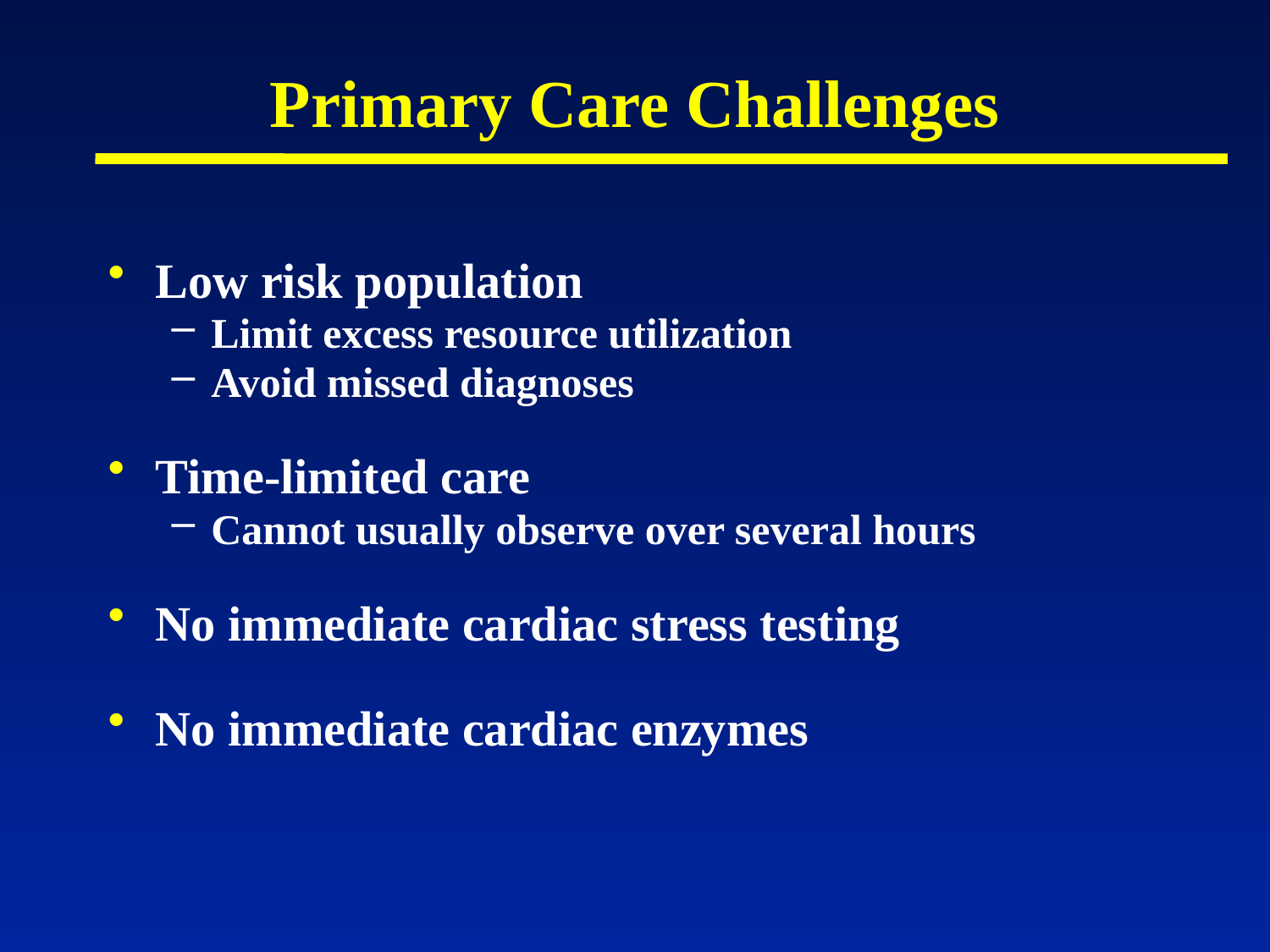

# Primary Care Challenges
Low risk population
Limit excess resource utilization
Avoid missed diagnoses
Time-limited care
Cannot usually observe over several hours
No immediate cardiac stress testing
No immediate cardiac enzymes